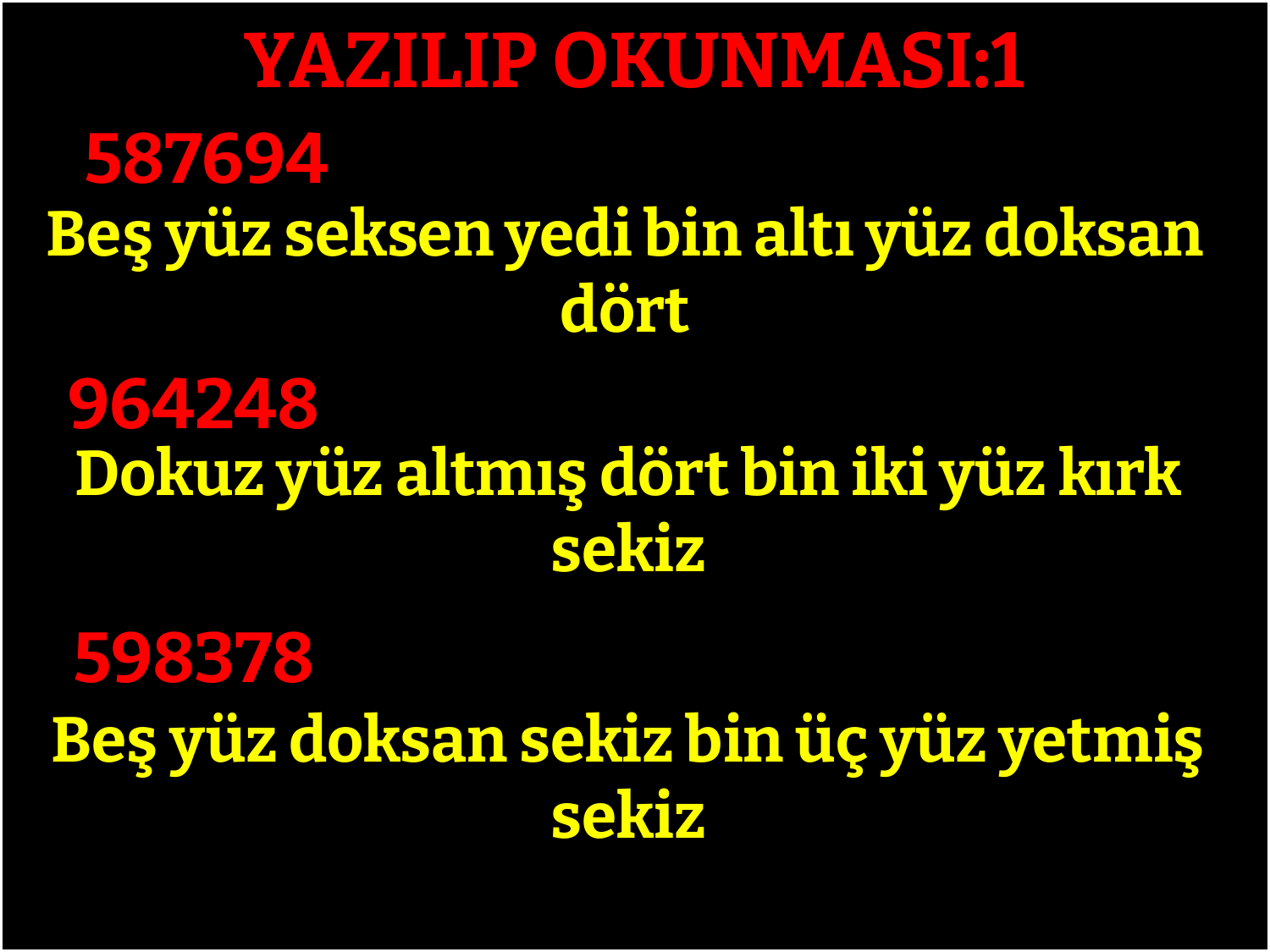

YAZILIP OKUNMASI:1
587694
Beş yüz seksen yedi bin altı yüz doksan dört
#
964248
Dokuz yüz altmış dört bin iki yüz kırk sekiz
598378
Beş yüz doksan sekiz bin üç yüz yetmiş sekiz